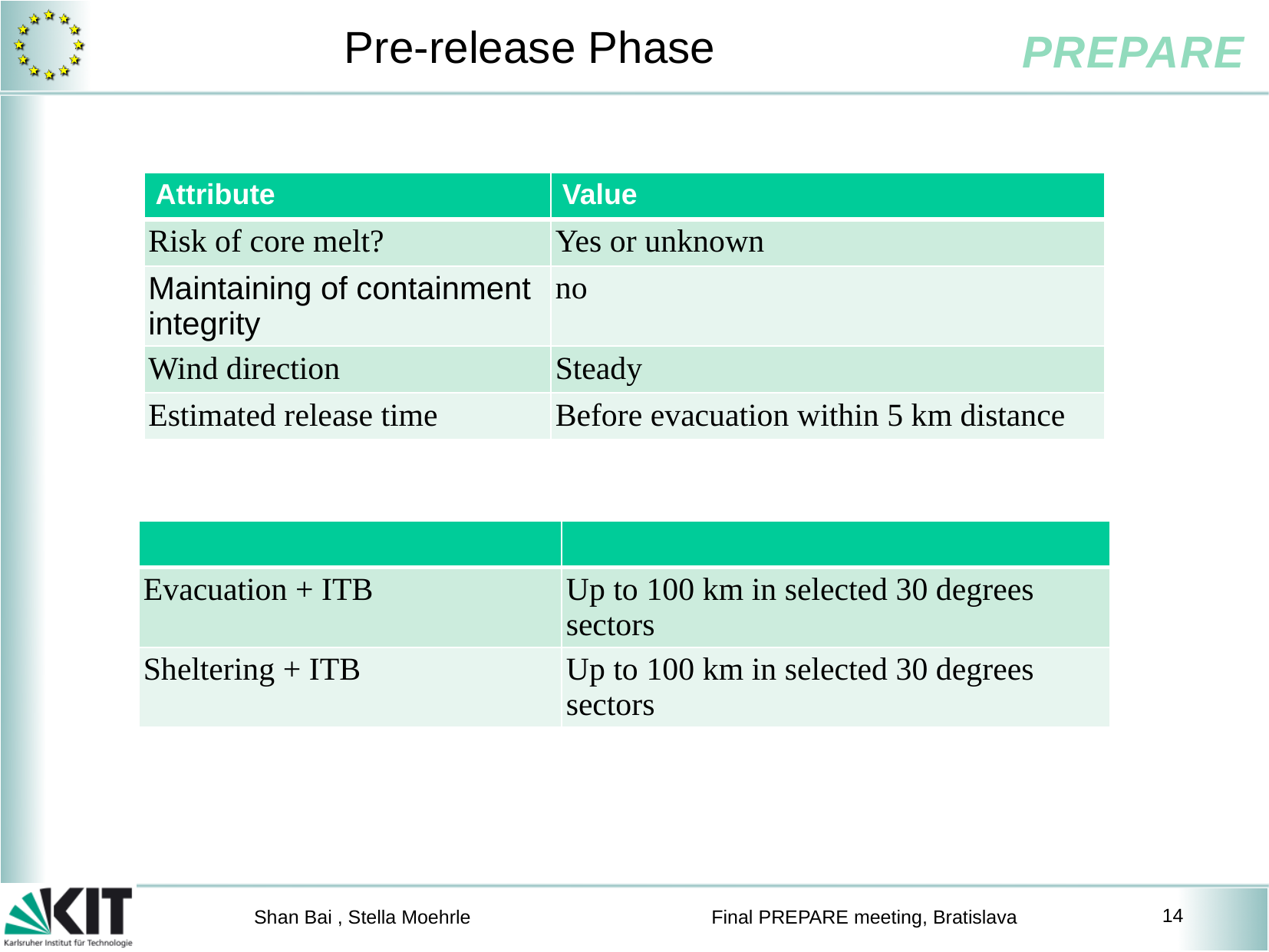

# Pre-release Phase

| Attribute | Value |
| --- | --- |
| Risk of core melt? | Yes or unknown |
| Maintaining of containment integrity | no |
| Wind direction | Steady |
| Estimated release time | Before evacuation within 5 km distance |
|  |  |
| --- | --- |
| Evacuation + ITB | Up to 100 km in selected 30 degrees sectors |
| Sheltering + ITB | Up to 100 km in selected 30 degrees sectors |